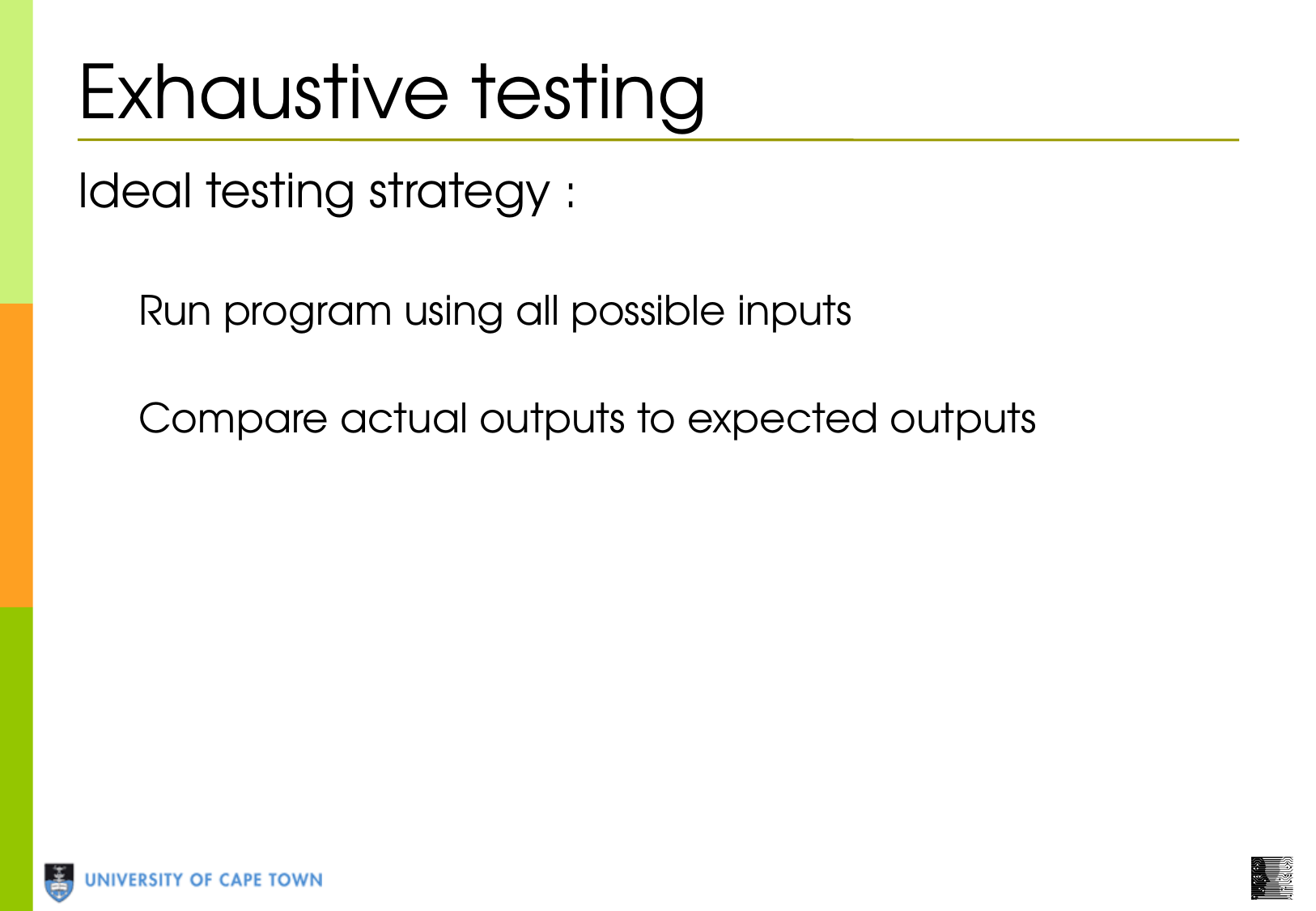

# Exhaustive testing
Ideal testing strategy :

Run program using all possible inputs

Compare actual outputs to expected outputs